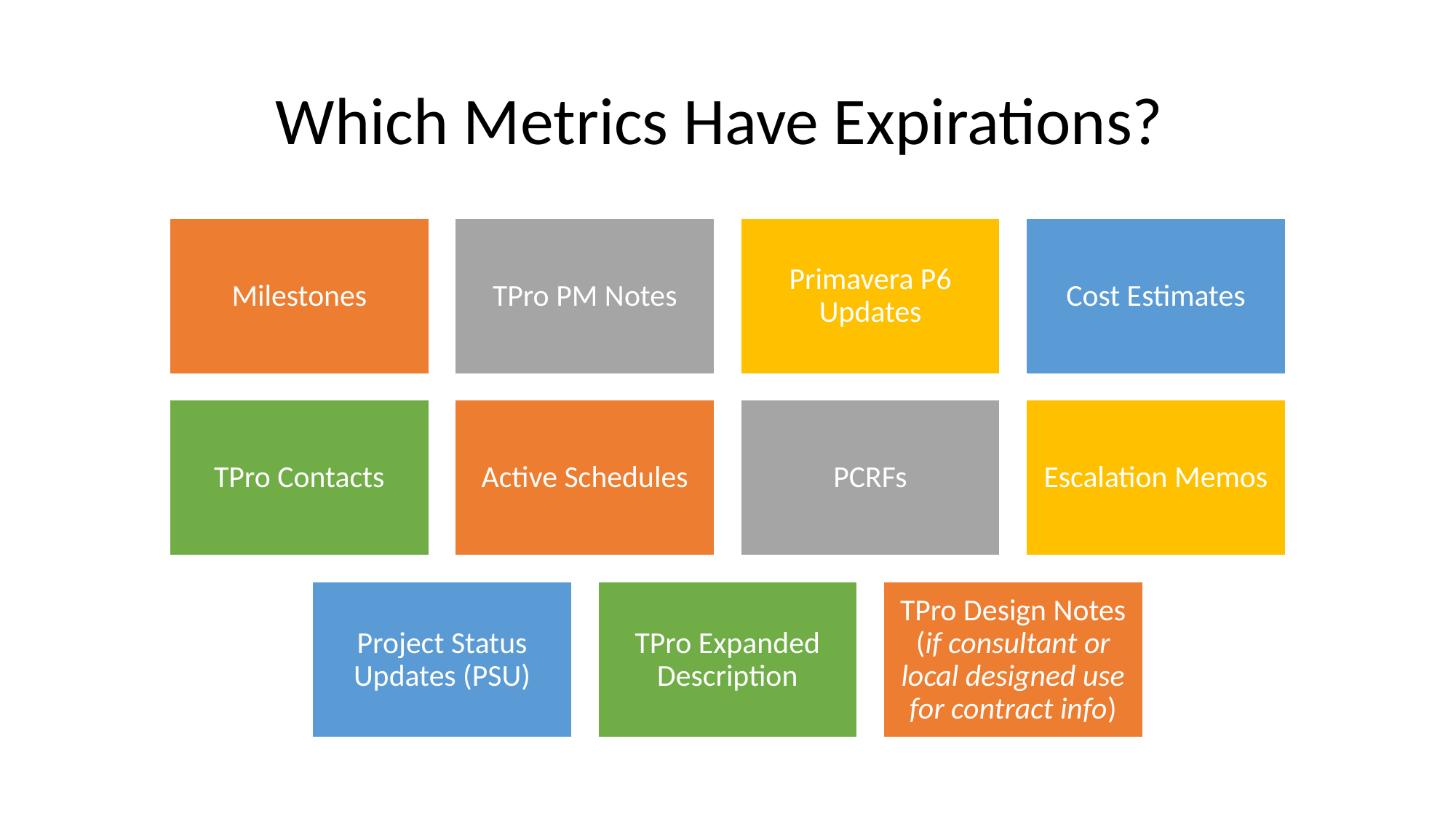

# Which Metrics Have Expirations?
Milestones
TPro PM Notes
Primavera P6 Updates
Cost Estimates
TPro Contacts
Active Schedules
PCRFs
Escalation Memos
Project Status Updates (PSU)
TPro Expanded Description
TPro Design Notes (if consultant or local designed use for contract info)